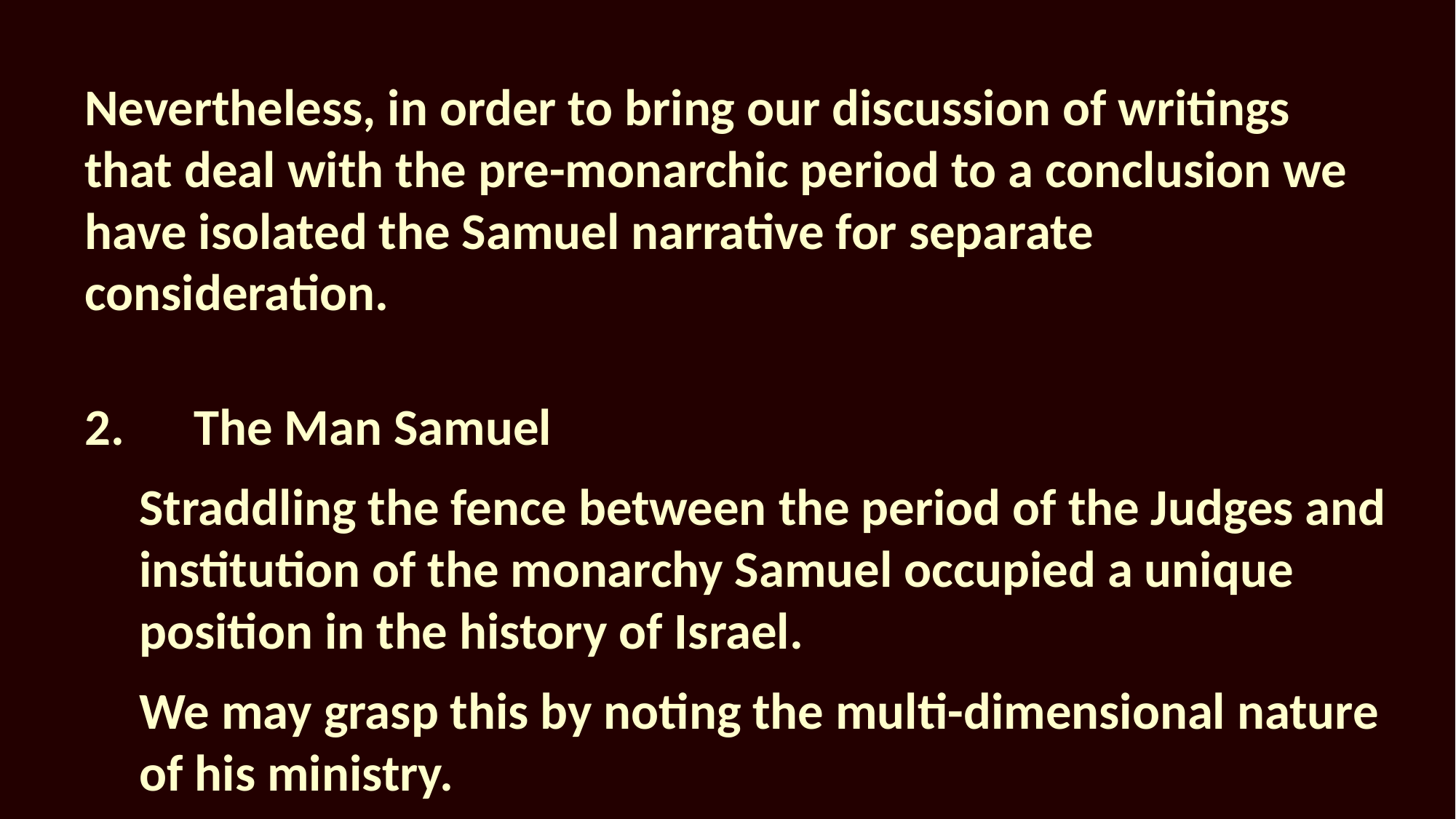

Nevertheless, in order to bring our discussion of writings that deal with the pre-monarchic period to a conclusion we have isolated the Samuel narrative for separate consideration.

2.	The Man Samuel
Straddling the fence between the period of the Judges and institution of the monarchy Samuel occupied a unique position in the history of Israel.
We may grasp this by noting the multi-dimensional nature of his ministry.